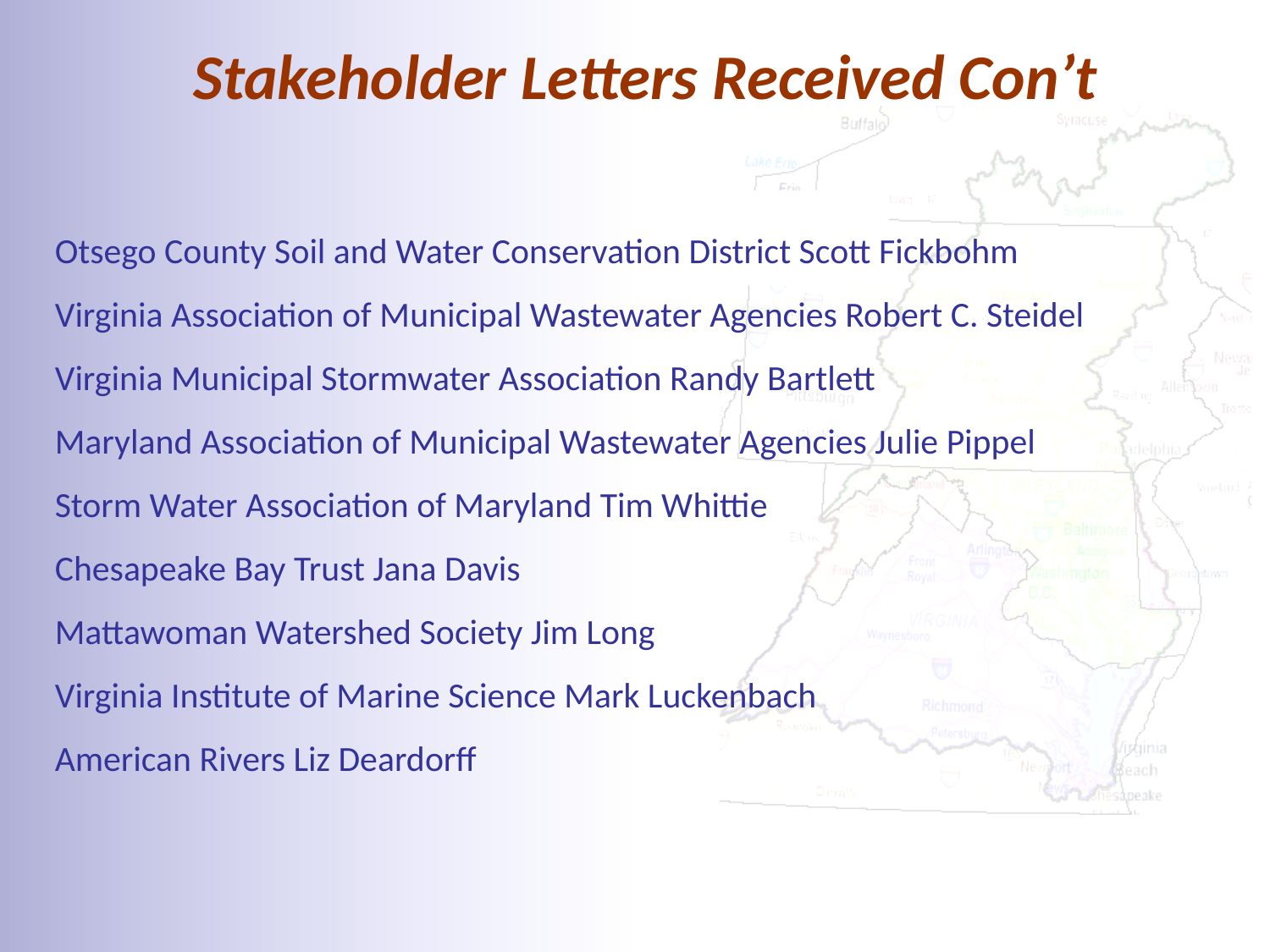

# Stakeholder Letters Received Con’t

Otsego County Soil and Water Conservation District Scott Fickbohm
Virginia Association of Municipal Wastewater Agencies Robert C. Steidel
Virginia Municipal Stormwater Association Randy Bartlett
Maryland Association of Municipal Wastewater Agencies Julie Pippel
Storm Water Association of Maryland Tim Whittie
Chesapeake Bay Trust Jana Davis
Mattawoman Watershed Society Jim Long
Virginia Institute of Marine Science Mark Luckenbach
American Rivers Liz Deardorff